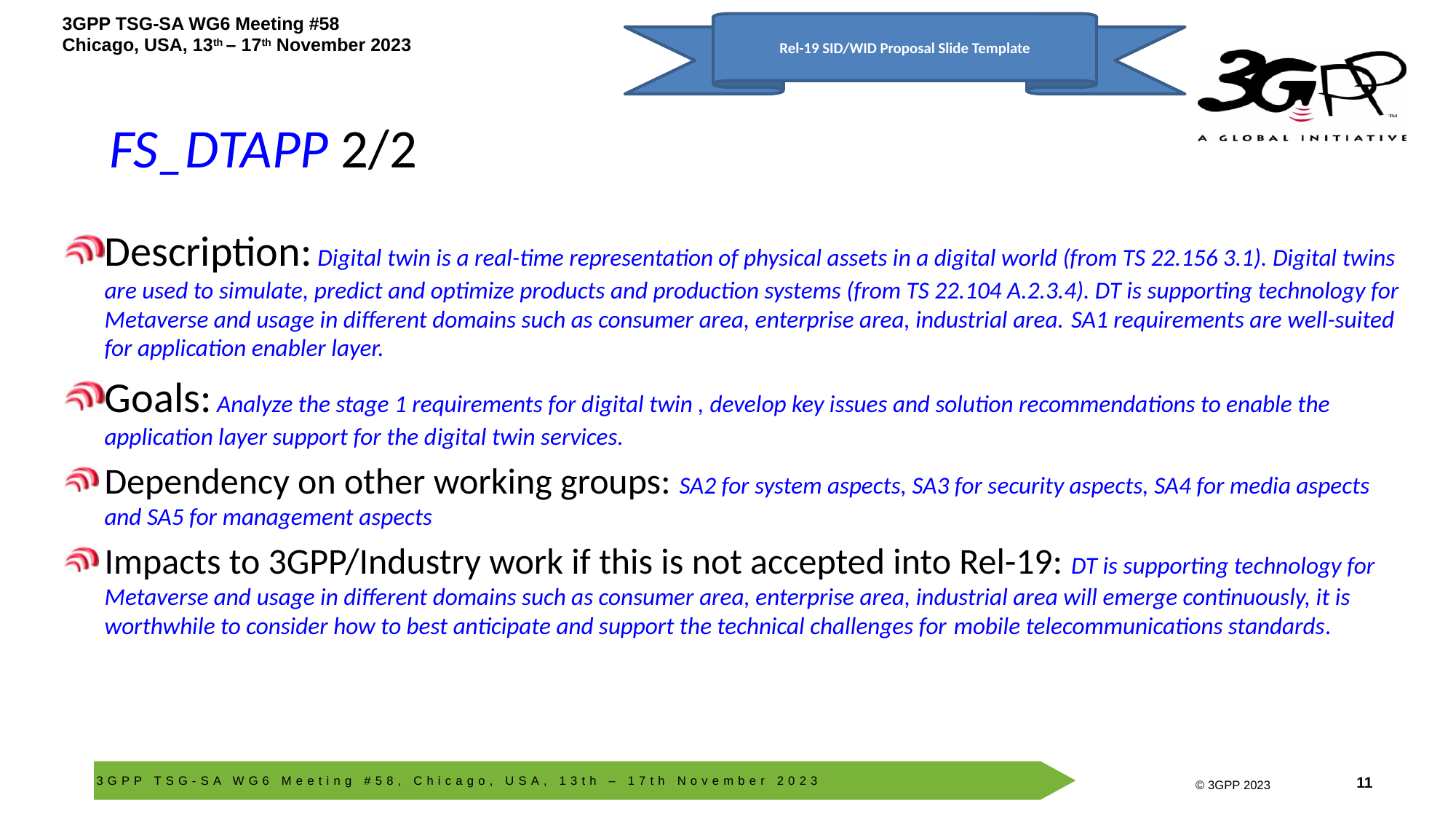

Rel-19 SID/WID Proposal Slide Template
# FS_DTAPP 2/2
Description: Digital twin is a real-time representation of physical assets in a digital world (from TS 22.156 3.1). Digital twins are used to simulate, predict and optimize products and production systems (from TS 22.104 A.2.3.4). DT is supporting technology for Metaverse and usage in different domains such as consumer area, enterprise area, industrial area. SA1 requirements are well-suited for application enabler layer.
Goals: Analyze the stage 1 requirements for digital twin , develop key issues and solution recommendations to enable the application layer support for the digital twin services.
Dependency on other working groups: SA2 for system aspects, SA3 for security aspects, SA4 for media aspects and SA5 for management aspects
Impacts to 3GPP/Industry work if this is not accepted into Rel-19: DT is supporting technology for Metaverse and usage in different domains such as consumer area, enterprise area, industrial area will emerge continuously, it is worthwhile to consider how to best anticipate and support the technical challenges for mobile telecommunications standards.